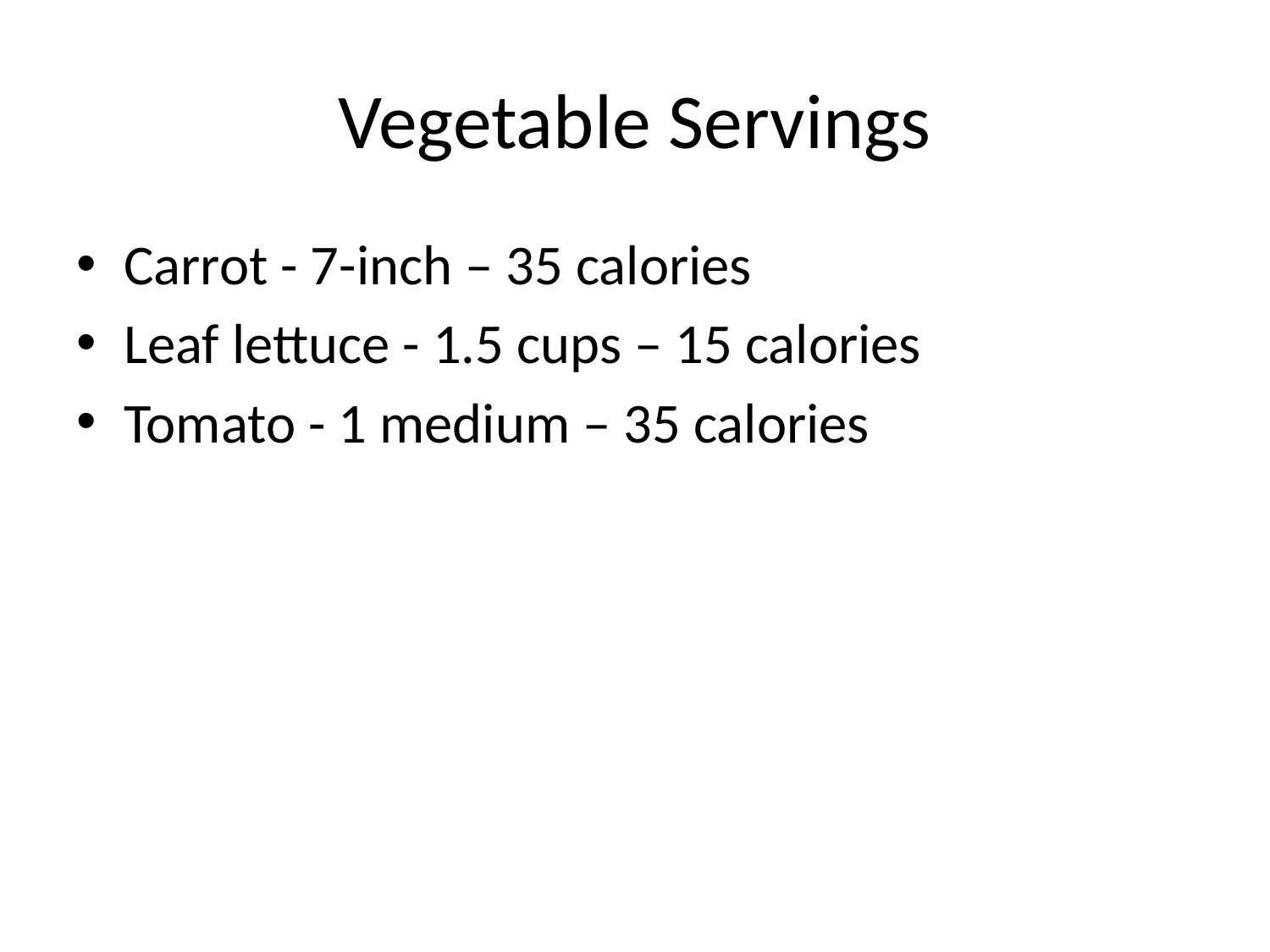

# Vegetable Servings
Carrot - 7-inch – 35 calories
Leaf lettuce - 1.5 cups – 15 calories
Tomato - 1 medium – 35 calories